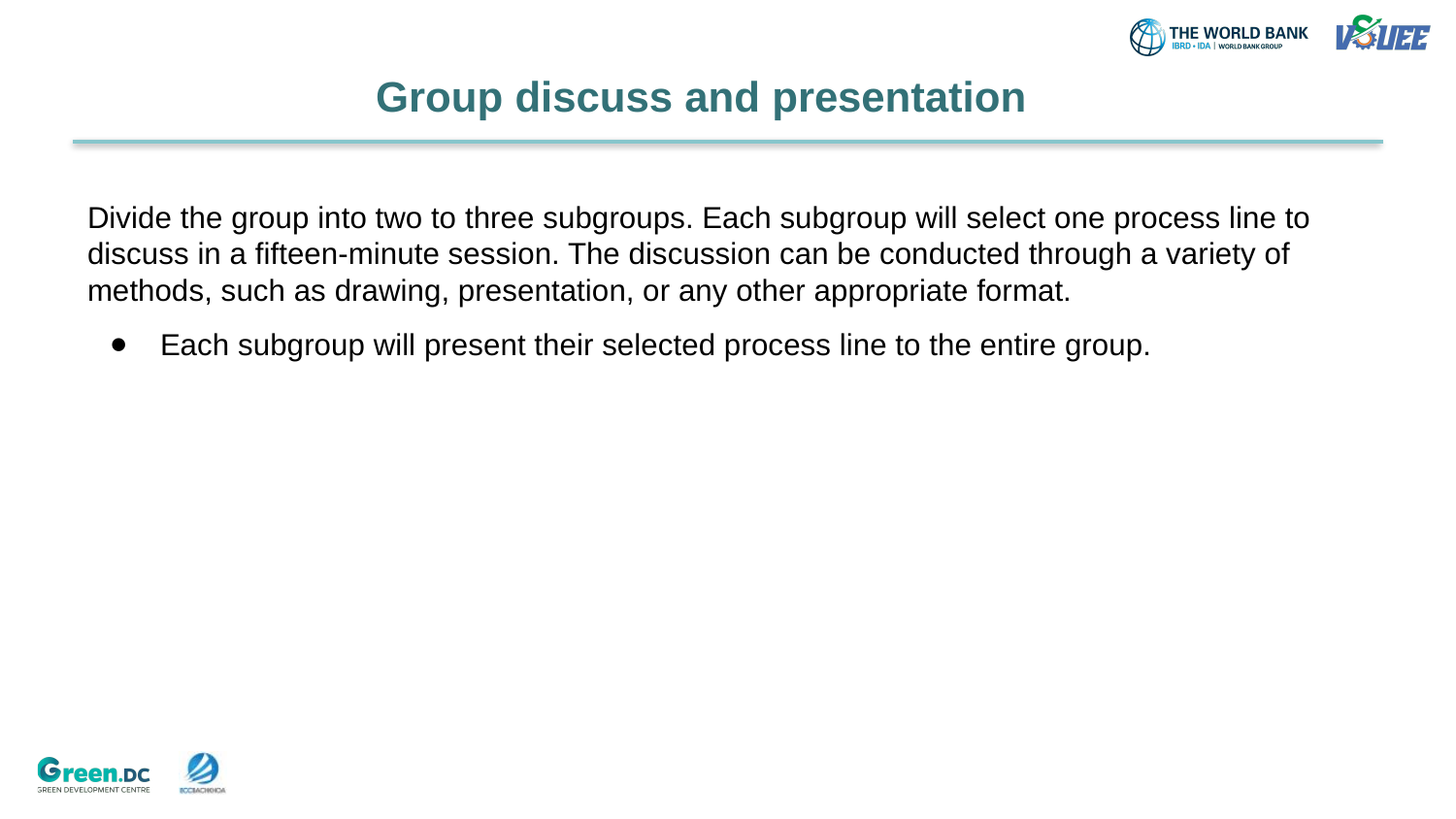

# Group discuss and presentation
Divide the group into two to three subgroups. Each subgroup will select one process line to discuss in a fifteen-minute session. The discussion can be conducted through a variety of methods, such as drawing, presentation, or any other appropriate format.
Each subgroup will present their selected process line to the entire group.